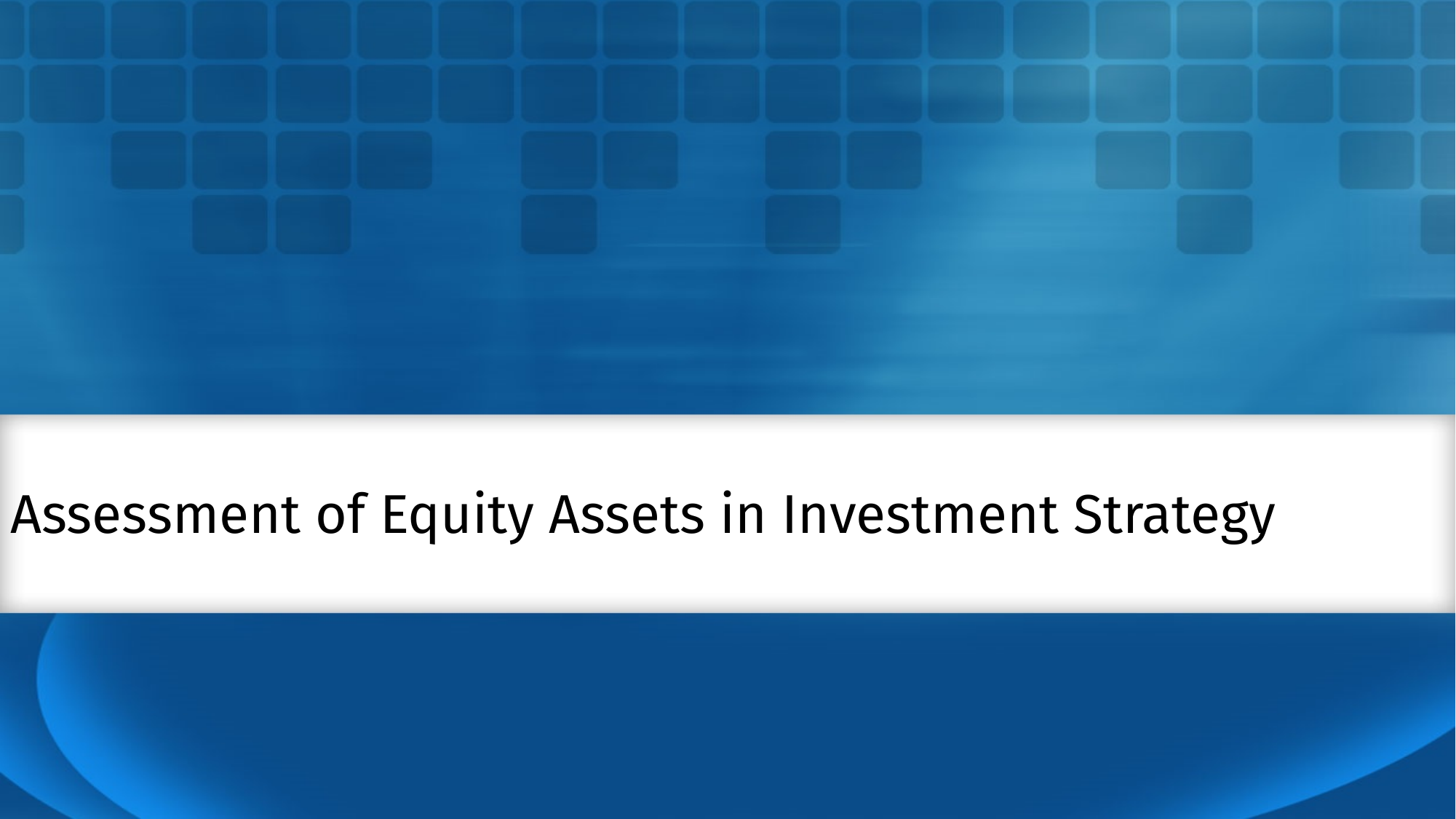

Assessment of Equity Assets in Investment Strategy